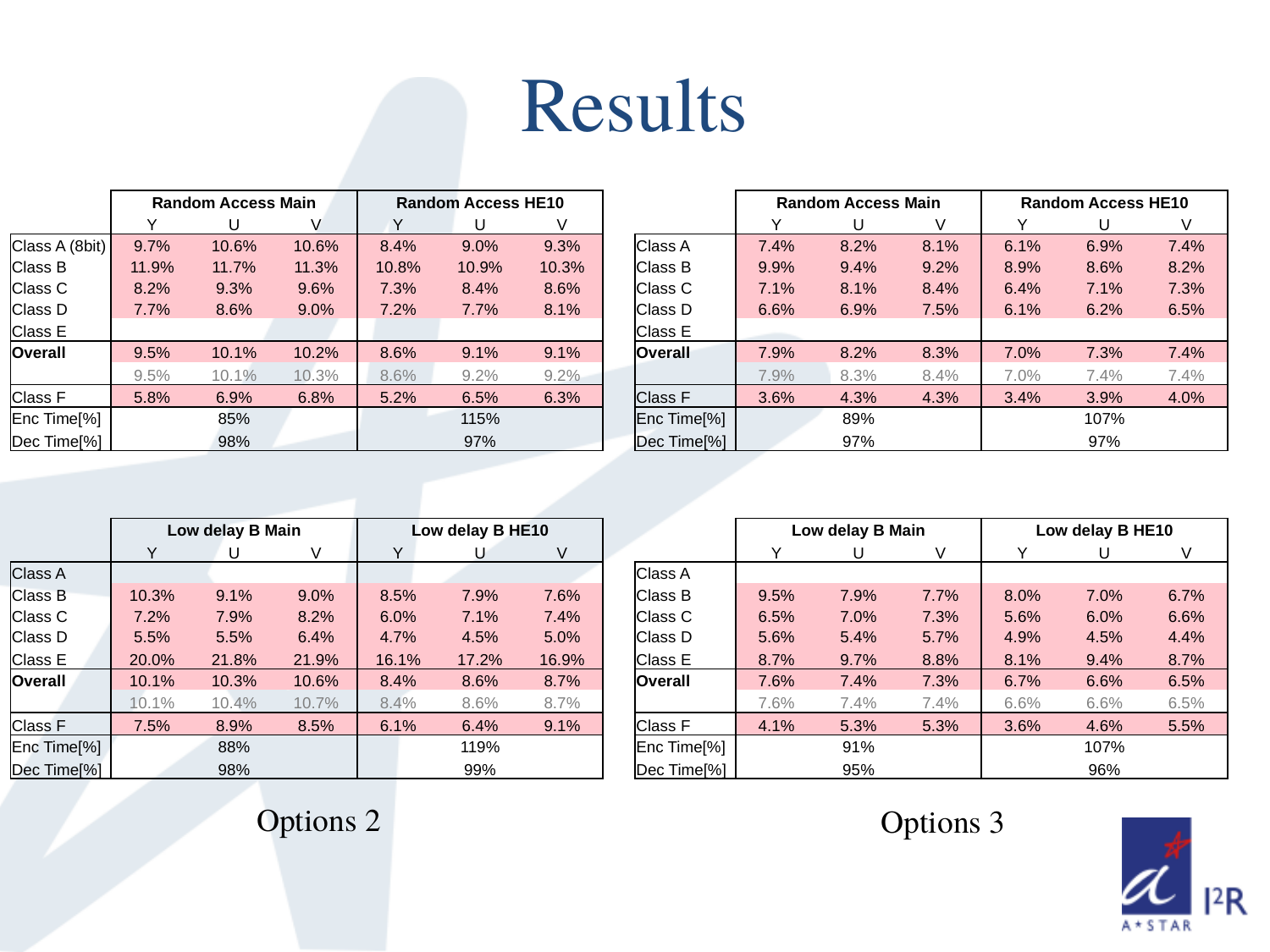

# Results
|  | Random Access Main |  |  | Random Access HE10 |  |  |
| --- | --- | --- | --- | --- | --- | --- |
|  | Y | U | V | Y | U | V |
| Class A (8bit) | 9.7% | 10.6% | 10.6% | 8.4% | 9.0% | 9.3% |
| Class B | 11.9% | 11.7% | 11.3% | 10.8% | 10.9% | 10.3% |
| Class C | 8.2% | 9.3% | 9.6% | 7.3% | 8.4% | 8.6% |
| Class D | 7.7% | 8.6% | 9.0% | 7.2% | 7.7% | 8.1% |
| Class E |  |  |  |  |  |  |
| Overall | 9.5% | 10.1% | 10.2% | 8.6% | 9.1% | 9.1% |
|  | 9.5% | 10.1% | 10.3% | 8.6% | 9.2% | 9.2% |
| Class F | 5.8% | 6.9% | 6.8% | 5.2% | 6.5% | 6.3% |
| Enc Time[%] | 85% |  |  | 115% |  |  |
| Dec Time[%] | 98% |  |  | 97% |  |  |
|  | Random Access Main |  |  | Random Access HE10 |  |  |
| --- | --- | --- | --- | --- | --- | --- |
|  | Y | U | V | Y | U | V |
| Class A | 7.4% | 8.2% | 8.1% | 6.1% | 6.9% | 7.4% |
| Class B | 9.9% | 9.4% | 9.2% | 8.9% | 8.6% | 8.2% |
| Class C | 7.1% | 8.1% | 8.4% | 6.4% | 7.1% | 7.3% |
| Class D | 6.6% | 6.9% | 7.5% | 6.1% | 6.2% | 6.5% |
| Class E |  |  |  |  |  |  |
| Overall | 7.9% | 8.2% | 8.3% | 7.0% | 7.3% | 7.4% |
|  | 7.9% | 8.3% | 8.4% | 7.0% | 7.4% | 7.4% |
| Class F | 3.6% | 4.3% | 4.3% | 3.4% | 3.9% | 4.0% |
| Enc Time[%] | 89% |  |  | 107% |  |  |
| Dec Time[%] | 97% |  |  | 97% |  |  |
|  | Low delay B Main |  |  | Low delay B HE10 |  |  |
| --- | --- | --- | --- | --- | --- | --- |
|  | Y | U | V | Y | U | V |
| Class A |  |  |  |  |  |  |
| Class B | 10.3% | 9.1% | 9.0% | 8.5% | 7.9% | 7.6% |
| Class C | 7.2% | 7.9% | 8.2% | 6.0% | 7.1% | 7.4% |
| Class D | 5.5% | 5.5% | 6.4% | 4.7% | 4.5% | 5.0% |
| Class E | 20.0% | 21.8% | 21.9% | 16.1% | 17.2% | 16.9% |
| Overall | 10.1% | 10.3% | 10.6% | 8.4% | 8.6% | 8.7% |
|  | 10.1% | 10.4% | 10.7% | 8.4% | 8.6% | 8.7% |
| Class F | 7.5% | 8.9% | 8.5% | 6.1% | 6.4% | 9.1% |
| Enc Time[%] | 88% |  |  | 119% |  |  |
| Dec Time[%] | 98% |  |  | 99% |  |  |
|  | Low delay B Main |  |  | Low delay B HE10 |  |  |
| --- | --- | --- | --- | --- | --- | --- |
|  | Y | U | V | Y | U | V |
| Class A |  |  |  |  |  |  |
| Class B | 9.5% | 7.9% | 7.7% | 8.0% | 7.0% | 6.7% |
| Class C | 6.5% | 7.0% | 7.3% | 5.6% | 6.0% | 6.6% |
| Class D | 5.6% | 5.4% | 5.7% | 4.9% | 4.5% | 4.4% |
| Class E | 8.7% | 9.7% | 8.8% | 8.1% | 9.4% | 8.7% |
| Overall | 7.6% | 7.4% | 7.3% | 6.7% | 6.6% | 6.5% |
|  | 7.6% | 7.4% | 7.4% | 6.6% | 6.6% | 6.5% |
| Class F | 4.1% | 5.3% | 5.3% | 3.6% | 4.6% | 5.5% |
| Enc Time[%] | 91% |  |  | 107% |  |  |
| Dec Time[%] | 95% |  |  | 96% |  |  |
Options 2
Options 3